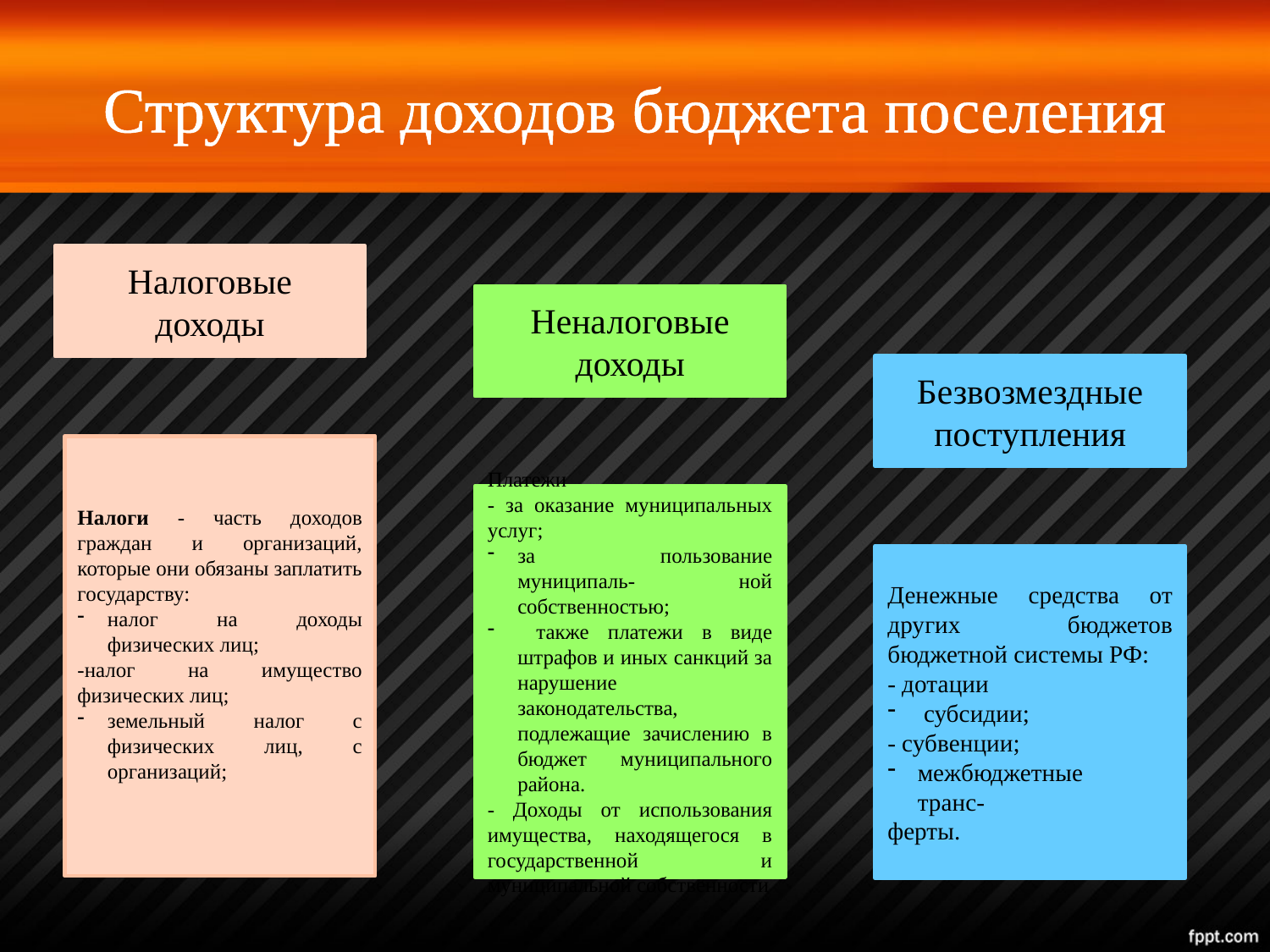

# Структура доходов бюджета поселения
Налоговые
доходы
Неналоговые доходы
Безвозмездные поступления
Налоги - часть доходов граждан и организаций, которые они обязаны заплатить государству:
налог на доходы физических лиц;
-налог на имущество физических лиц;
земельный налог с физических лиц, с организаций;

Платежи
- за оказание муниципальных услуг;
за пользование муниципаль- ной собственностью;
 также платежи в виде штрафов и иных санкций за нарушение законодательства, подлежащие зачислению в бюджет муниципального района.
- Доходы от использования имущества, находящегося в государственной и муниципальной собственности
Денежные средства от других бюджетов бюджетной системы РФ:
- дотации
 субсидии;
- субвенции;
межбюджетные     транс-
ферты.